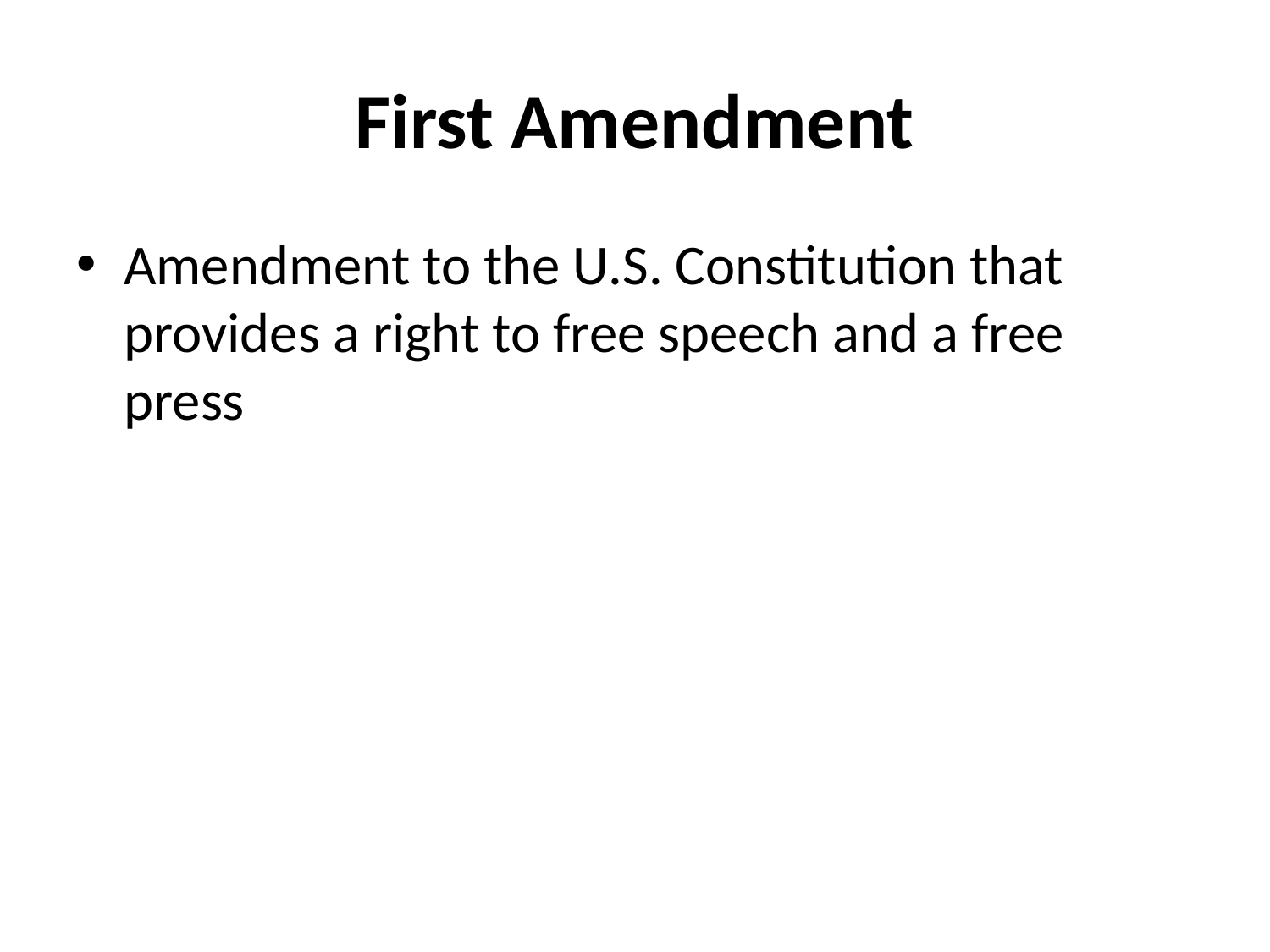

# First Amendment
Amendment to the U.S. Constitution that provides a right to free speech and a free press